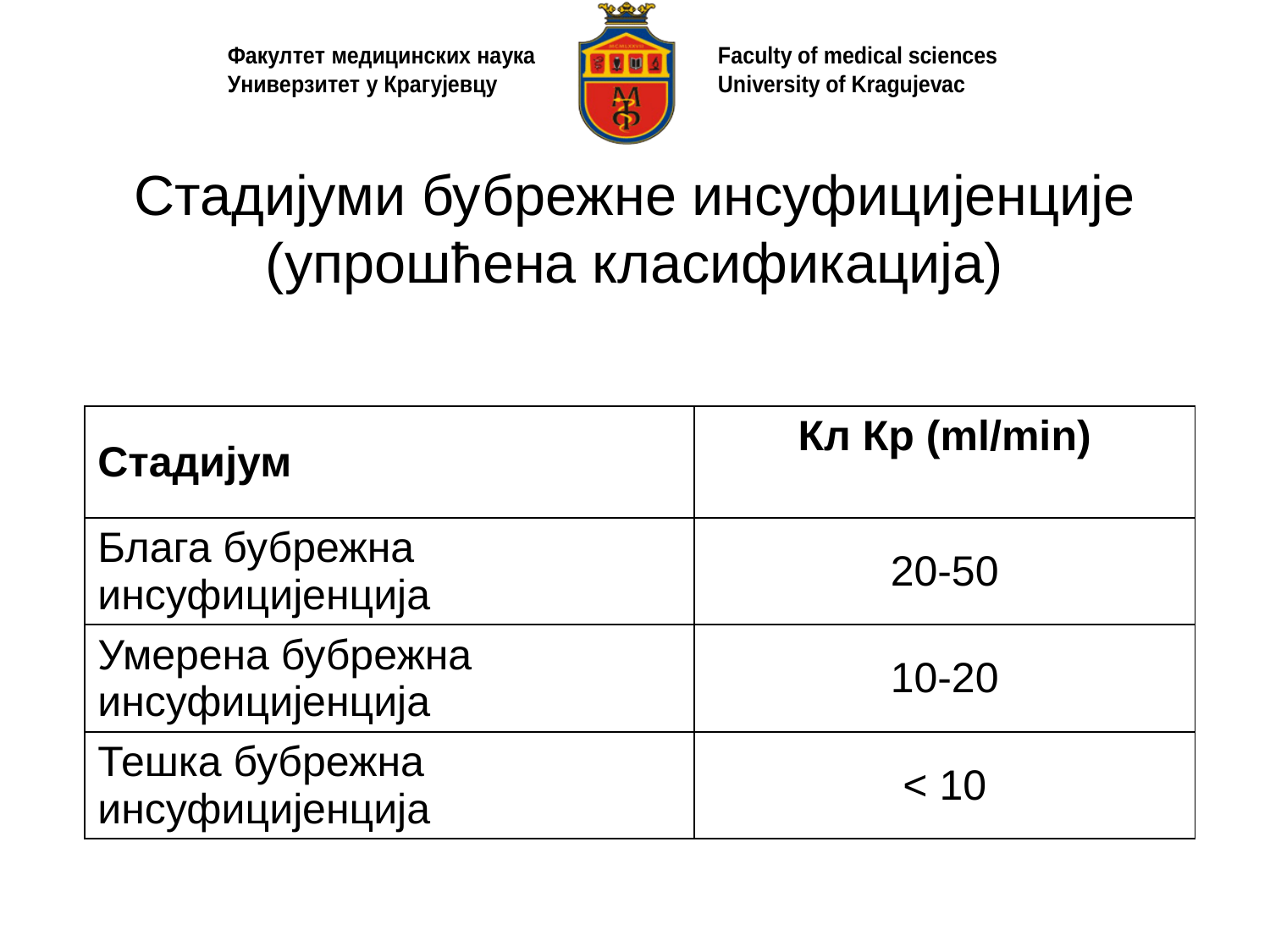

# Стадијуми бубрежне инсуфицијенције (упрошћена класификација)
| Стадијум | Кл Кр (ml/min) |
| --- | --- |
| Блага бубрежна инсуфицијенција | 20-50 |
| Умерена бубрежна инсуфицијенција | 10-20 |
| Тешка бубрежна инсуфицијенција | < 10 |